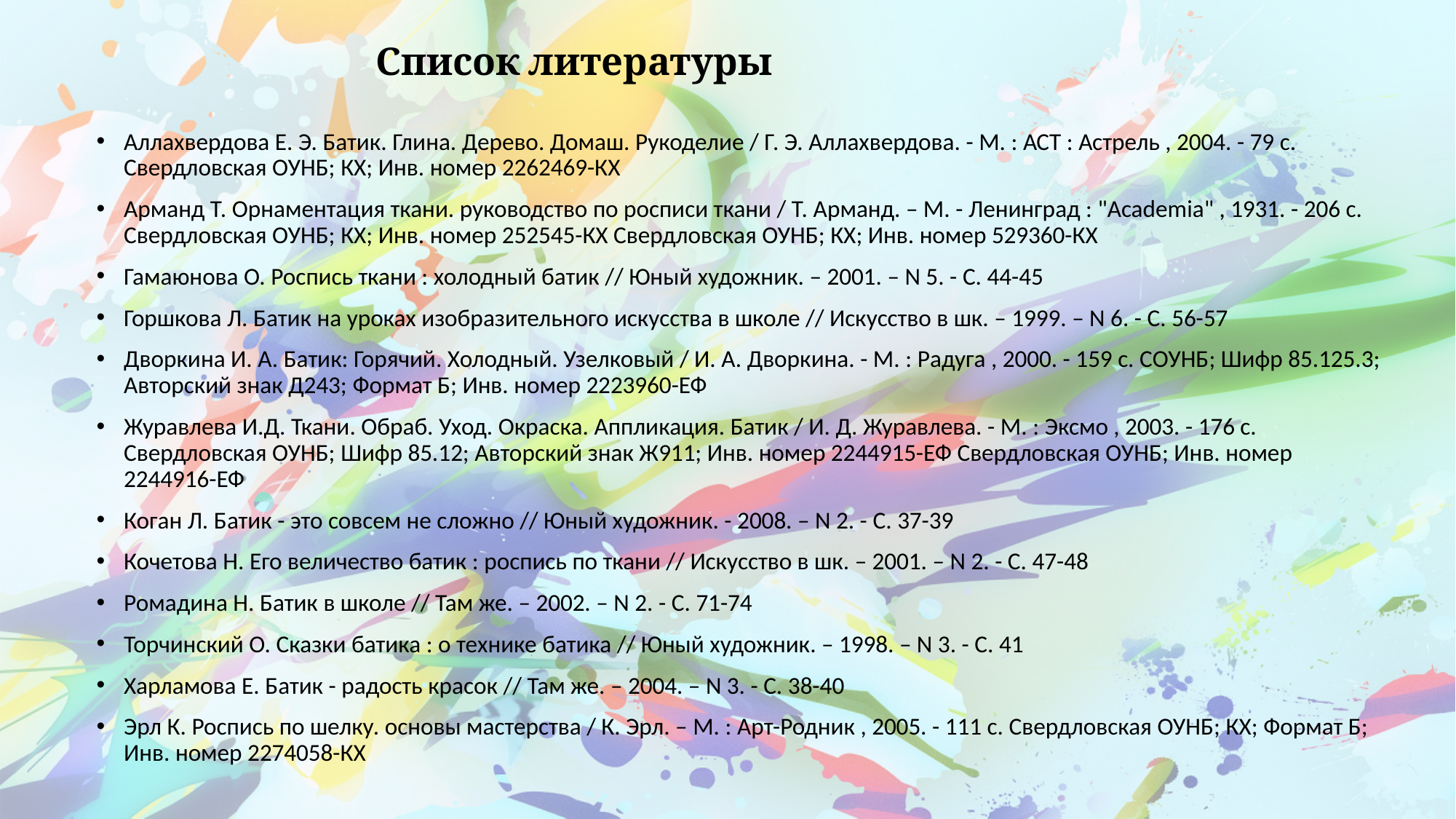

# Список литературы
Аллахвердова Е. Э. Батик. Глина. Дерево. Домаш. Рукоделие / Г. Э. Аллахвердова. - М. : АСТ : Астрель , 2004. - 79 с. Свердловская ОУНБ; КХ; Инв. номер 2262469-КХ
Арманд Т. Орнаментация ткани. руководство по росписи ткани / Т. Арманд. – М. - Ленинград : "Academia" , 1931. - 206 с. Свердловская ОУНБ; КХ; Инв. номер 252545-КХ Свердловская ОУНБ; КХ; Инв. номер 529360-КХ
Гамаюнова О. Роспись ткани : холодный батик // Юный художник. – 2001. – N 5. - С. 44-45
Горшкова Л. Батик на уроках изобразительного искусства в школе // Искусство в шк. – 1999. – N 6. - С. 56-57
Дворкина И. А. Батик: Горячий. Холодный. Узелковый / И. А. Дворкина. - М. : Радуга , 2000. - 159 с. СОУНБ; Шифр 85.125.3; Авторский знак Д243; Формат Б; Инв. номер 2223960-ЕФ
Журавлева И.Д. Ткани. Обраб. Уход. Окраска. Аппликация. Батик / И. Д. Журавлева. - М. : Эксмо , 2003. - 176 с. Свердловская ОУНБ; Шифр 85.12; Авторский знак Ж911; Инв. номер 2244915-ЕФ Свердловская ОУНБ; Инв. номер 2244916-ЕФ
Коган Л. Батик - это совсем не сложно // Юный художник. - 2008. – N 2. - С. 37-39
Кочетова Н. Его величество батик : роспись по ткани // Искусство в шк. – 2001. – N 2. - С. 47-48
Ромадина Н. Батик в школе // Там же. – 2002. – N 2. - С. 71-74
Торчинский О. Сказки батика : о технике батика // Юный художник. – 1998. – N 3. - С. 41
Харламова Е. Батик - радость красок // Там же. – 2004. – N 3. - С. 38-40
Эрл К. Роспись по шелку. основы мастерства / К. Эрл. – М. : Арт-Родник , 2005. - 111 с. Свердловская ОУНБ; КХ; Формат Б; Инв. номер 2274058-КХ